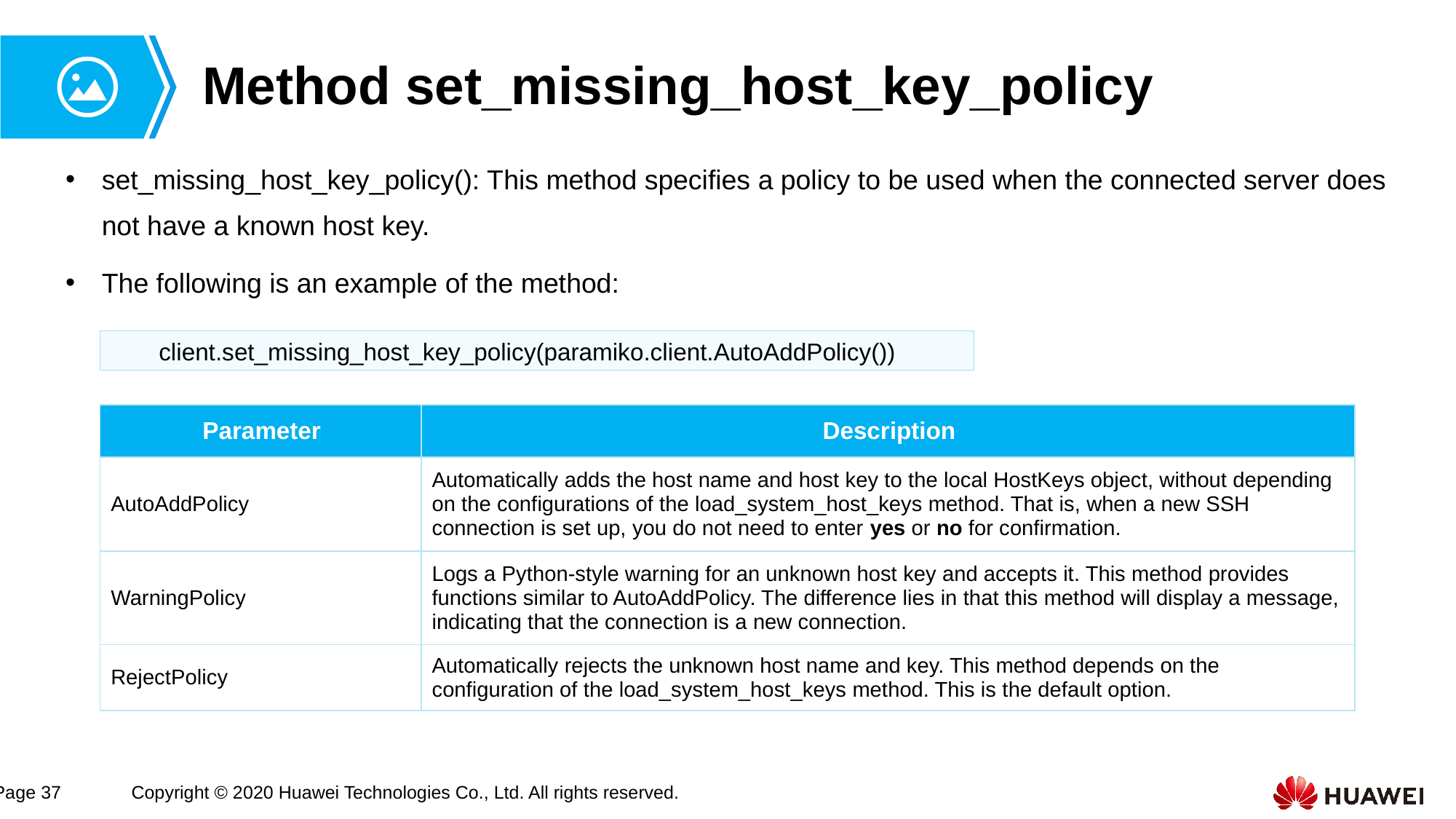

# Method set_missing_host_key_policy
set_missing_host_key_policy(): This method specifies a policy to be used when the connected server does not have a known host key.
The following is an example of the method:

client.set_missing_host_key_policy(paramiko.client.AutoAddPolicy())
| Parameter | Description |
| --- | --- |
| AutoAddPolicy | Automatically adds the host name and host key to the local HostKeys object, without depending on the configurations of the load\_system\_host\_keys method. That is, when a new SSH connection is set up, you do not need to enter yes or no for confirmation. |
| WarningPolicy | Logs a Python-style warning for an unknown host key and accepts it. This method provides functions similar to AutoAddPolicy. The difference lies in that this method will display a message, indicating that the connection is a new connection. |
| RejectPolicy | Automatically rejects the unknown host name and key. This method depends on the configuration of the load\_system\_host\_keys method. This is the default option. |